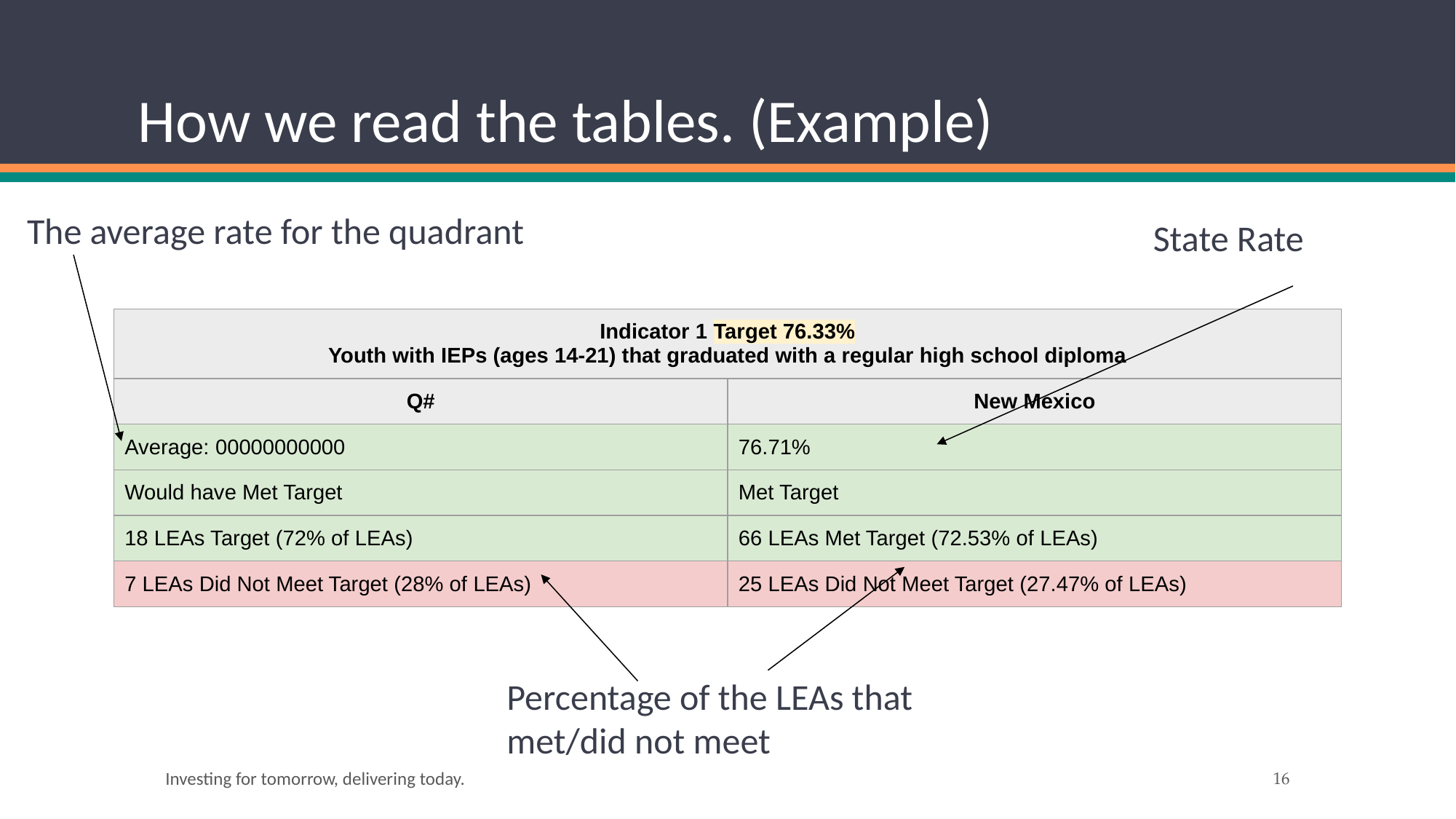

# How we read the tables. (Example)
The average rate for the quadrant
State Rate
| Indicator 1 Target 76.33% Youth with IEPs (ages 14-21) that graduated with a regular high school diploma |  |
| --- | --- |
| Q# | New Mexico |
| Average: 00000000000 | 76.71% |
| Would have Met Target | Met Target |
| 18 LEAs Target (72% of LEAs) | 66 LEAs Met Target (72.53% of LEAs) |
| 7 LEAs Did Not Meet Target (28% of LEAs) | 25 LEAs Did Not Meet Target (27.47% of LEAs) |
Percentage of the LEAs that met/did not meet

Investing for tomorrow, delivering today.
16